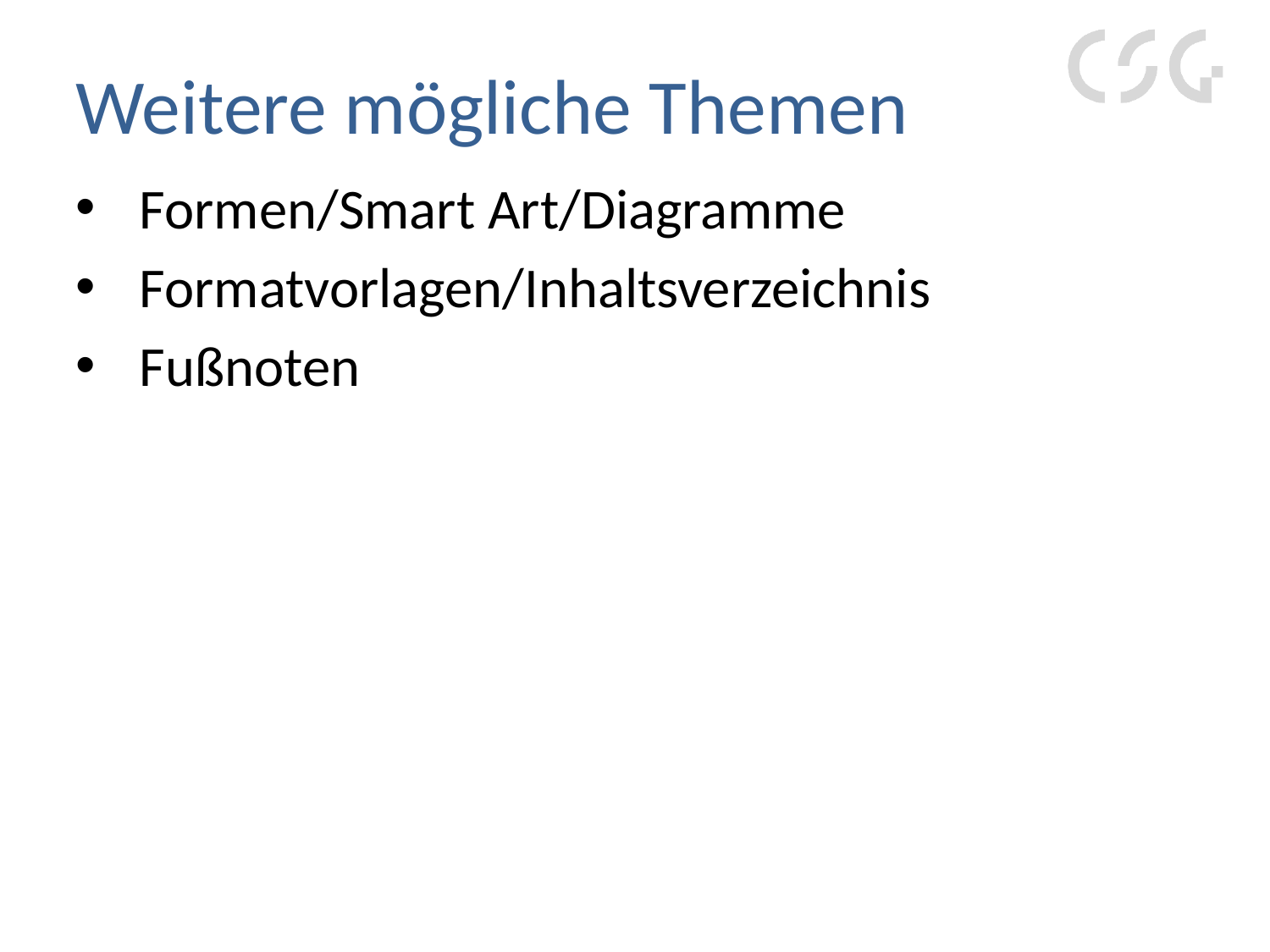

# Weitere mögliche Themen
Formen/Smart Art/Diagramme
Formatvorlagen/Inhaltsverzeichnis
Fußnoten